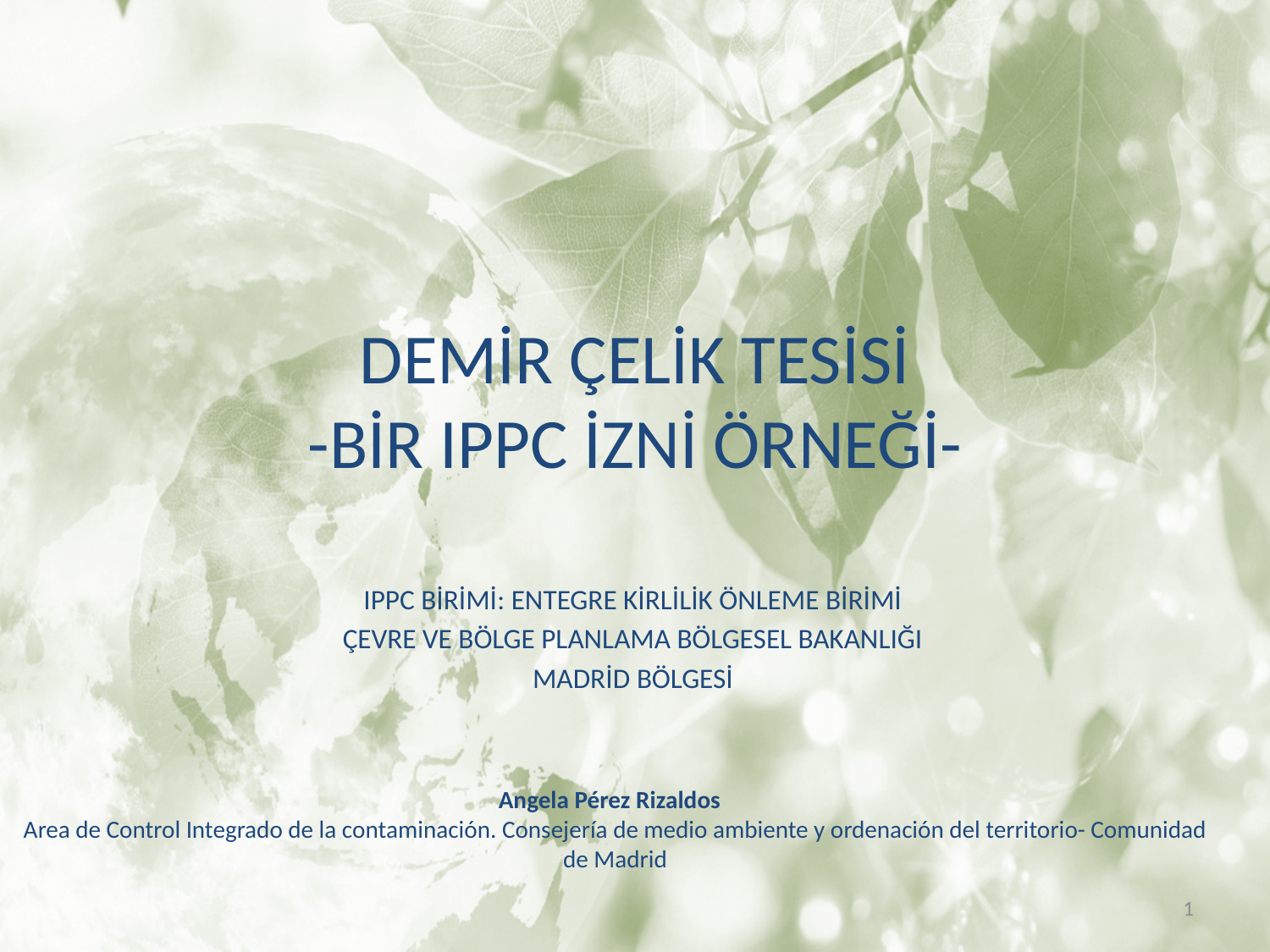

# DEMİR ÇELİK TESİSİ -BİR IPPC İZNİ ÖRNEĞİ-

IPPC BİRİMİ: ENTEGRE KİRLİLİK ÖNLEME BİRİMİ
ÇEVRE VE BÖLGE PLANLAMA BÖLGESEL BAKANLIĞI
MADRİD BÖLGESİ

Angela Pérez Rizaldos
Area de Control Integrado de la contaminación. Consejería de medio ambiente y ordenación del territorio- Comunidad de Madrid
1